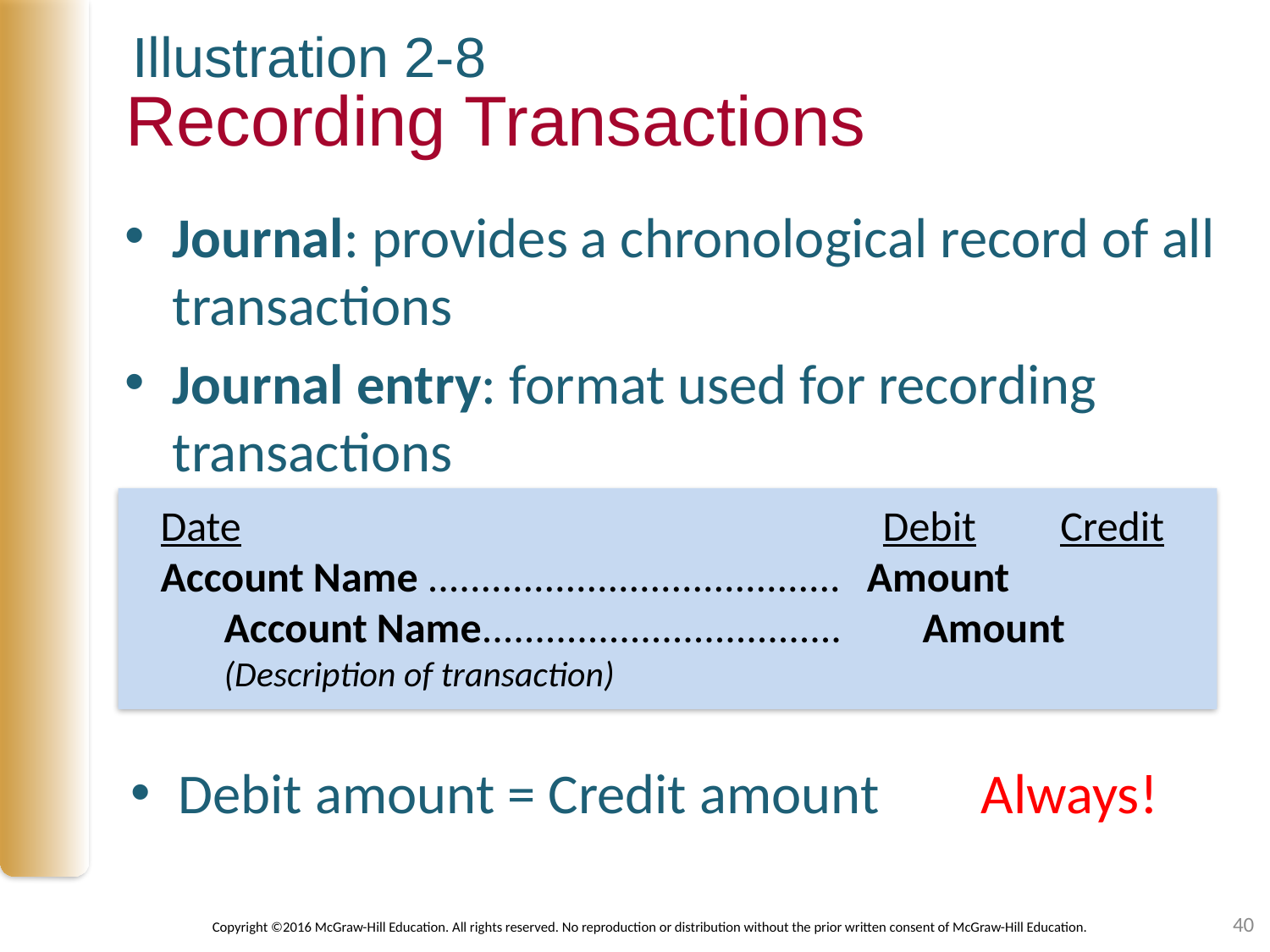

Illustration 2-8
# Recording Transactions
Journal: provides a chronological record of all transactions
Journal entry: format used for recording transactions

Date	Debit 		Credit
Account Name .......................................	Amount
Account Name..................................	Amount
(Description of transaction)
Debit amount = Credit amount        Always!
40
Copyright ©2016 McGraw-Hill Education. All rights reserved. No reproduction or distribution without the prior written consent of McGraw-Hill Education.